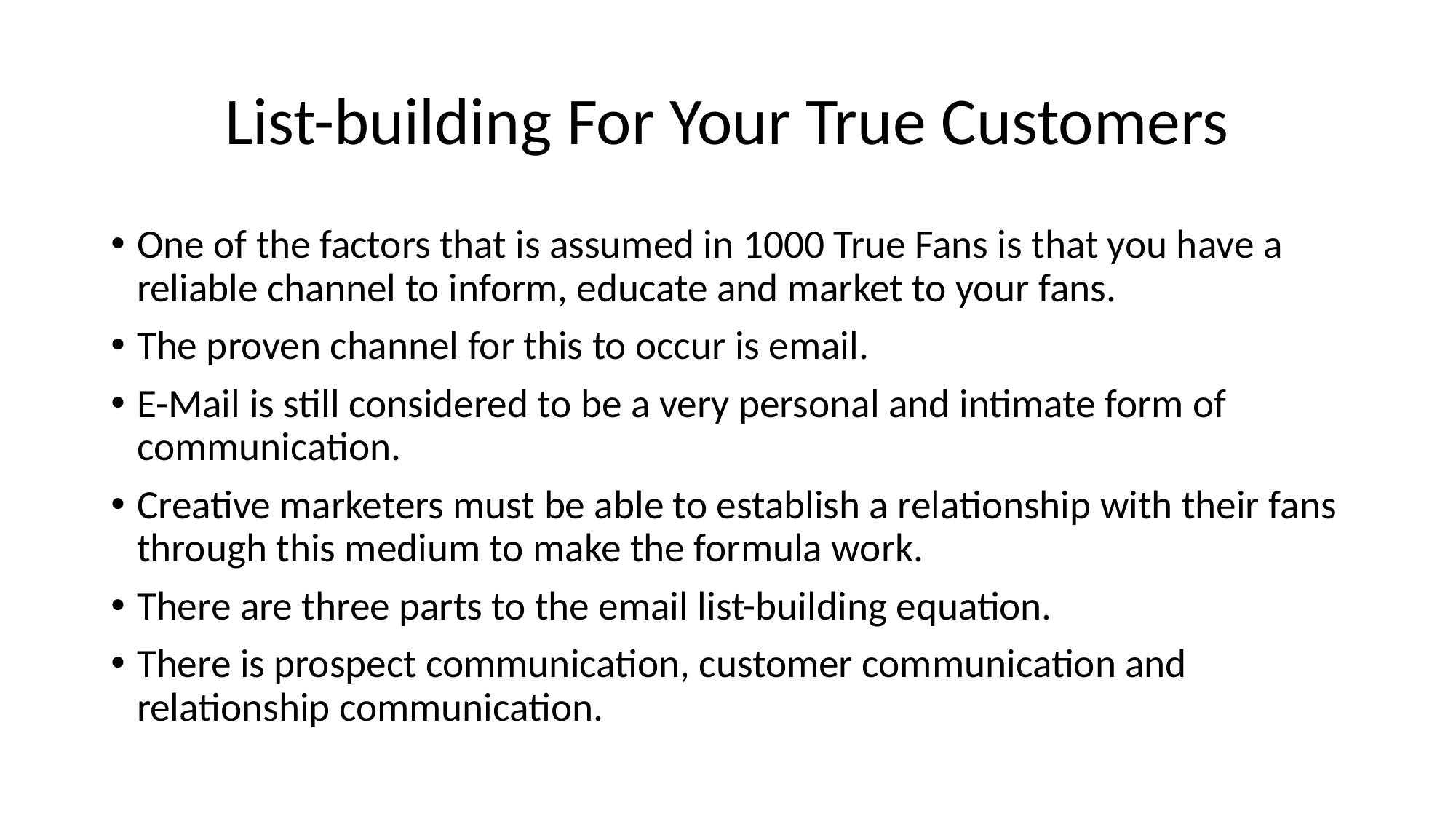

# List-building For Your True Customers
One of the factors that is assumed in 1000 True Fans is that you have a reliable channel to inform, educate and market to your fans.
The proven channel for this to occur is email.
E-Mail is still considered to be a very personal and intimate form of communication.
Creative marketers must be able to establish a relationship with their fans through this medium to make the formula work.
There are three parts to the email list-building equation.
There is prospect communication, customer communication and relationship communication.